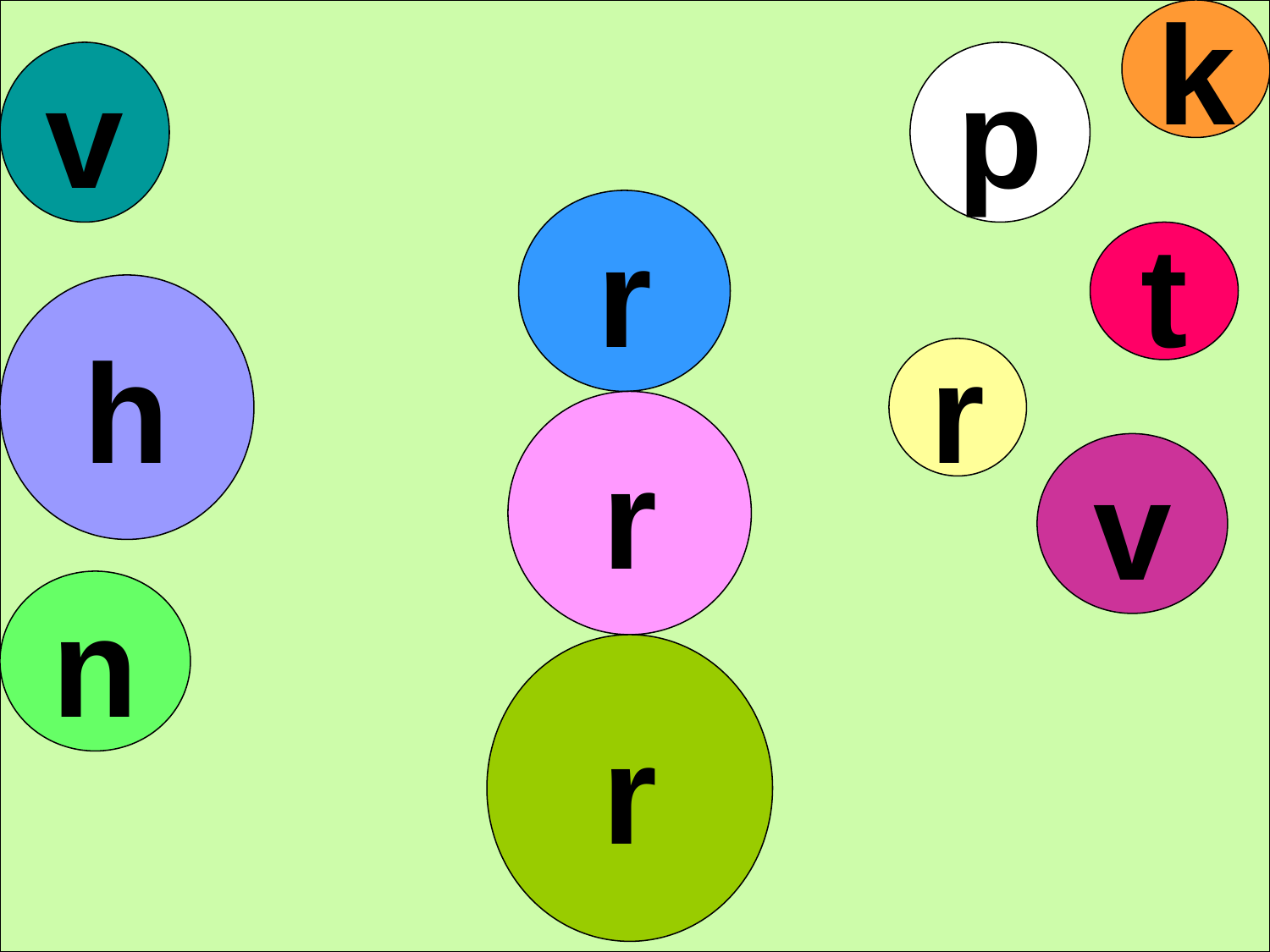

k
v
p
r
t
h
r
r
v
n
r